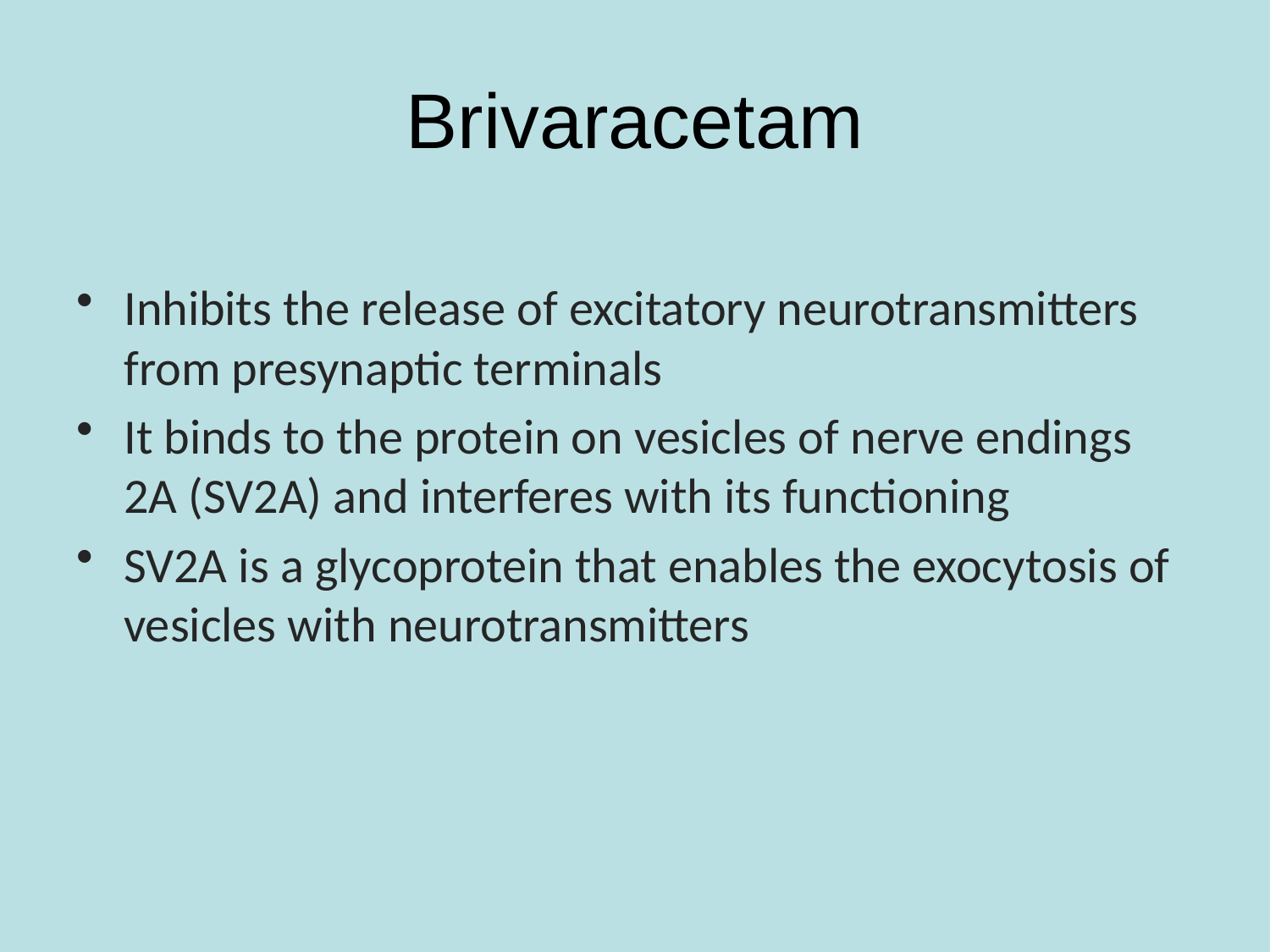

# Brivaracetam

Inhibits the release of excitatory neurotransmitters from presynaptic terminals
It binds to the protein on vesicles of nerve endings 2A (SV2A) and interferes with its functioning
SV2A is a glycoprotein that enables the exocytosis of vesicles with neurotransmitters